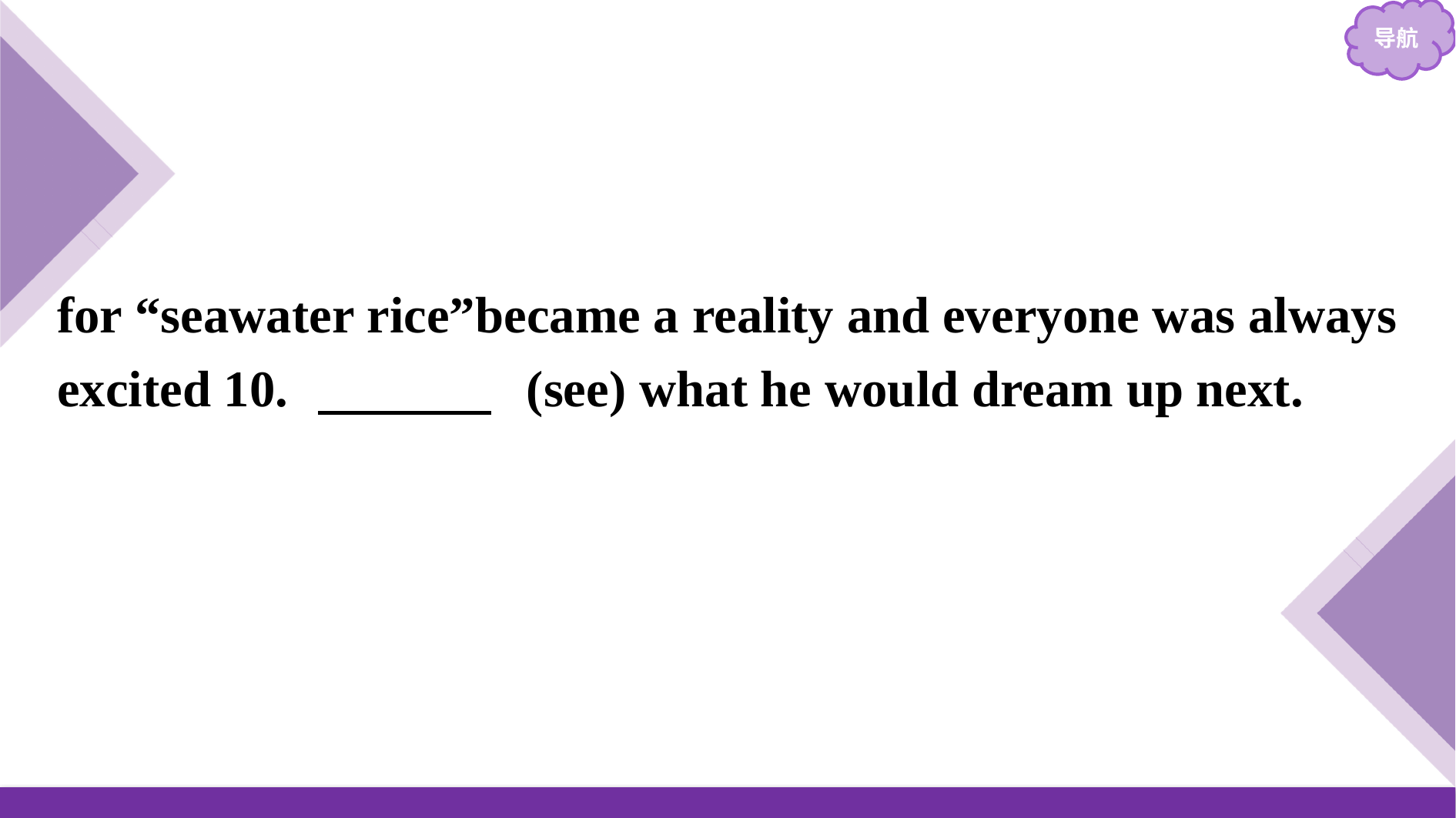

for “seawater rice”became a reality and everyone was always excited 10.    to see     (see) what he would dream up next.